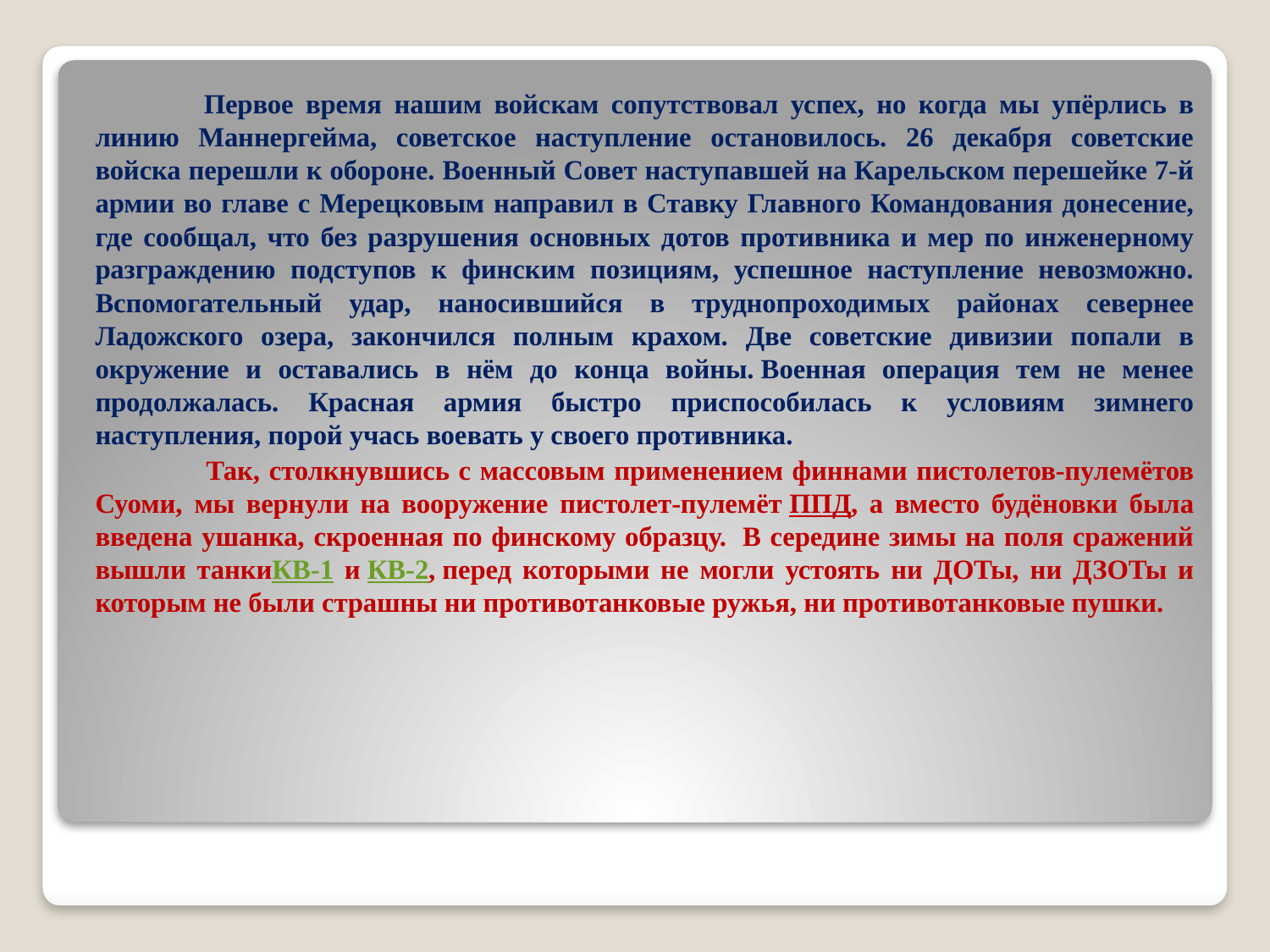

Первое время нашим войскам сопутствовал успех, но когда мы упёрлись в линию Маннергейма, советское наступление остановилось. 26 декабря советские войска перешли к обороне. Военный Совет наступавшей на Карельском перешейке 7-й армии во главе с Мерецковым направил в Ставку Главного Командования донесение, где сообщал, что без разрушения основных дотов противника и мер по инженерному разграждению подступов к финским позициям, успешное наступление невозможно. Вспомогательный удар, наносившийся в труднопроходимых районах севернее Ладожского озера, закончился полным крахом. Две советские дивизии попали в окружение и оставались в нём до конца войны. Военная операция тем не менее продолжалась. Красная армия быстро приспособилась к условиям зимнего наступления, порой учась воевать у своего противника.
 Так, столкнувшись с массовым применением финнами пистолетов-пулемётов Суоми, мы вернули на вооружение пистолет-пулемёт ППД, а вместо будёновки была введена ушанка, скроенная по финскому образцу.  В середине зимы на поля сражений вышли танкиКВ-1 и КВ-2, перед которыми не могли устоять ни ДОТы, ни ДЗОТы и которым не были страшны ни противотанковые ружья, ни противотанковые пушки.

#